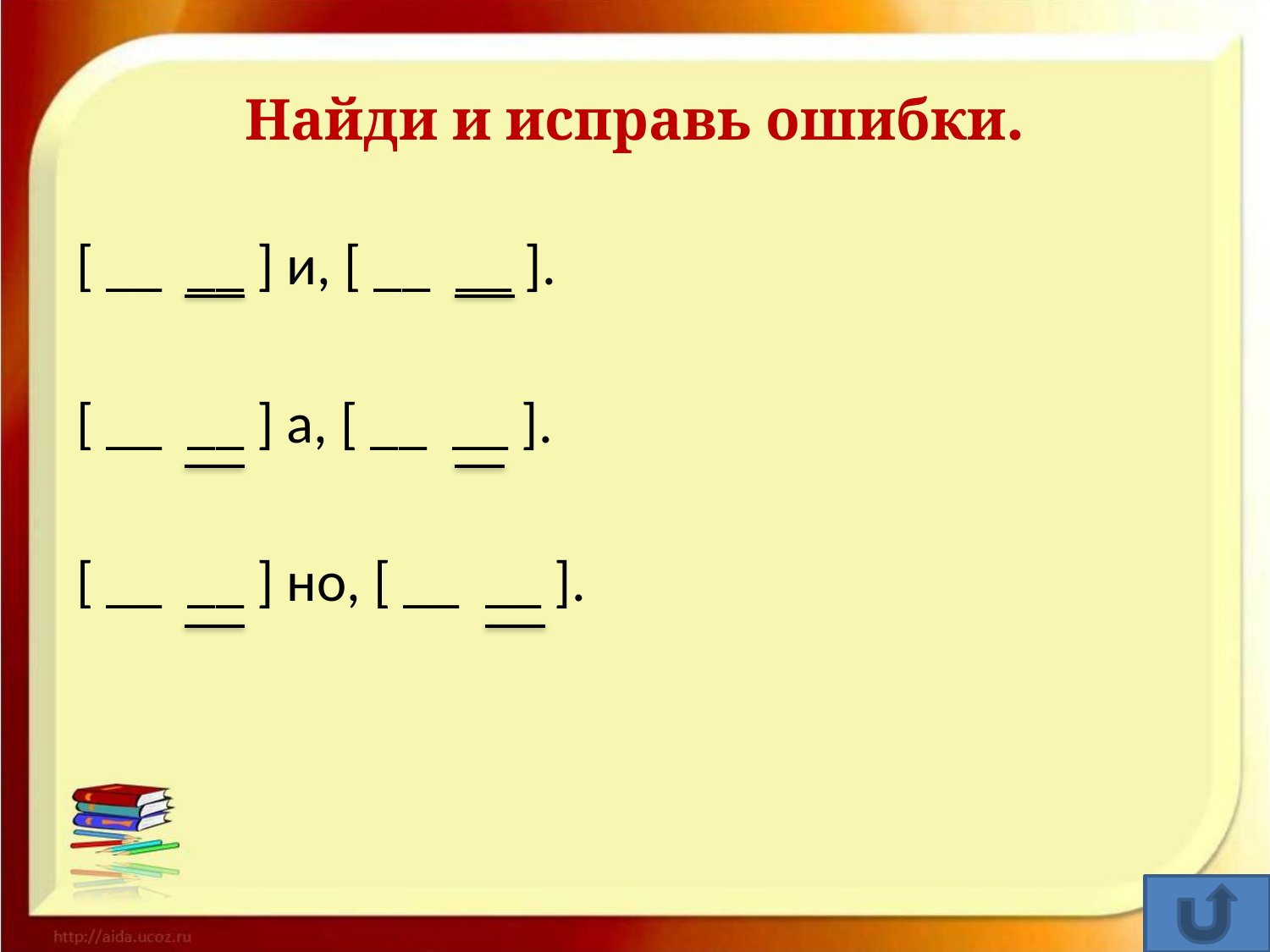

# Найди и исправь ошибки.
[ __  __ ] и, [ __  __ ].

[ __  __ ] а, [ __  __ ].

[ __  __ ] но, [ __  __ ].